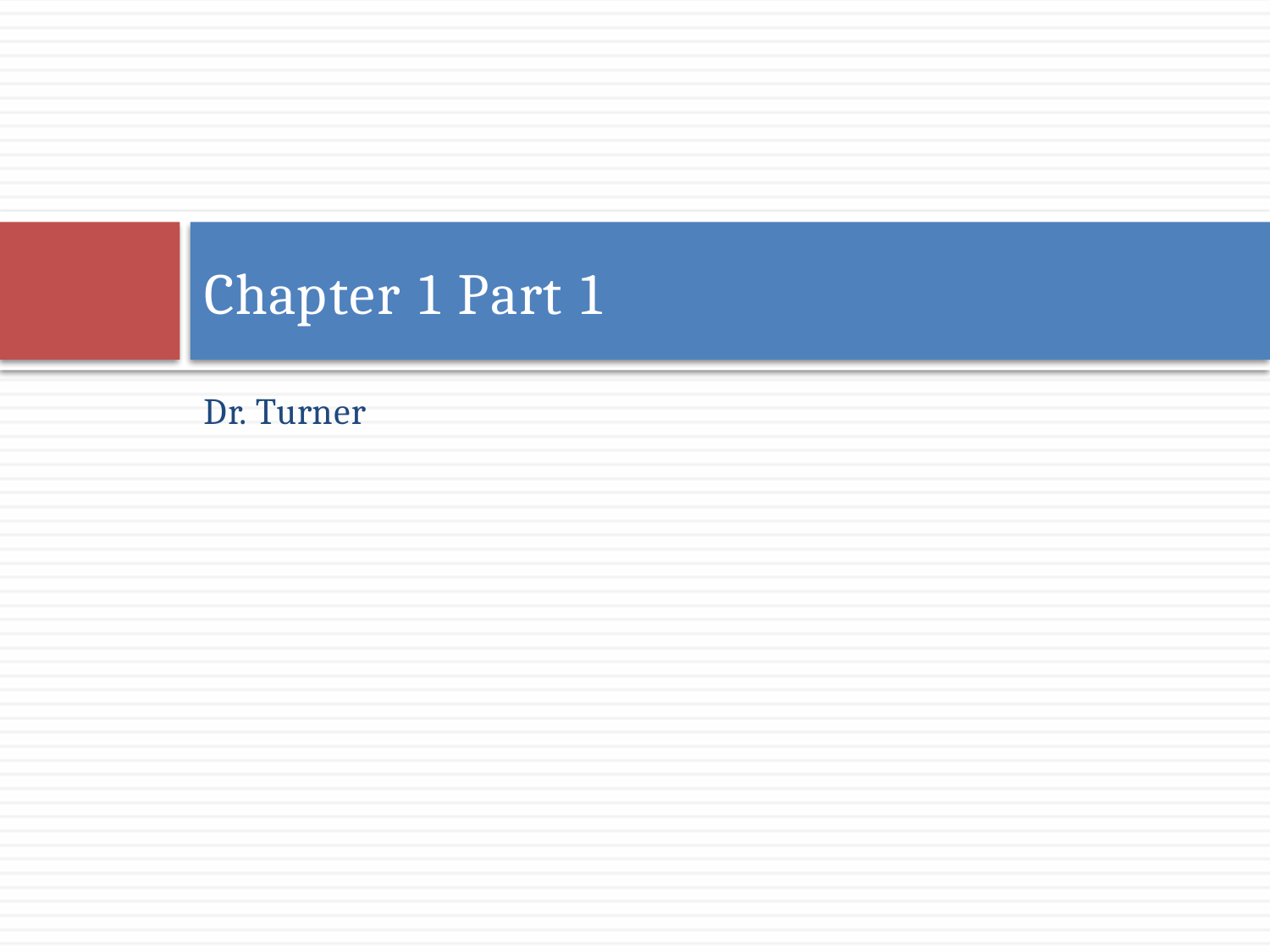

# Chapter 1 Part 1
Dr. Turner